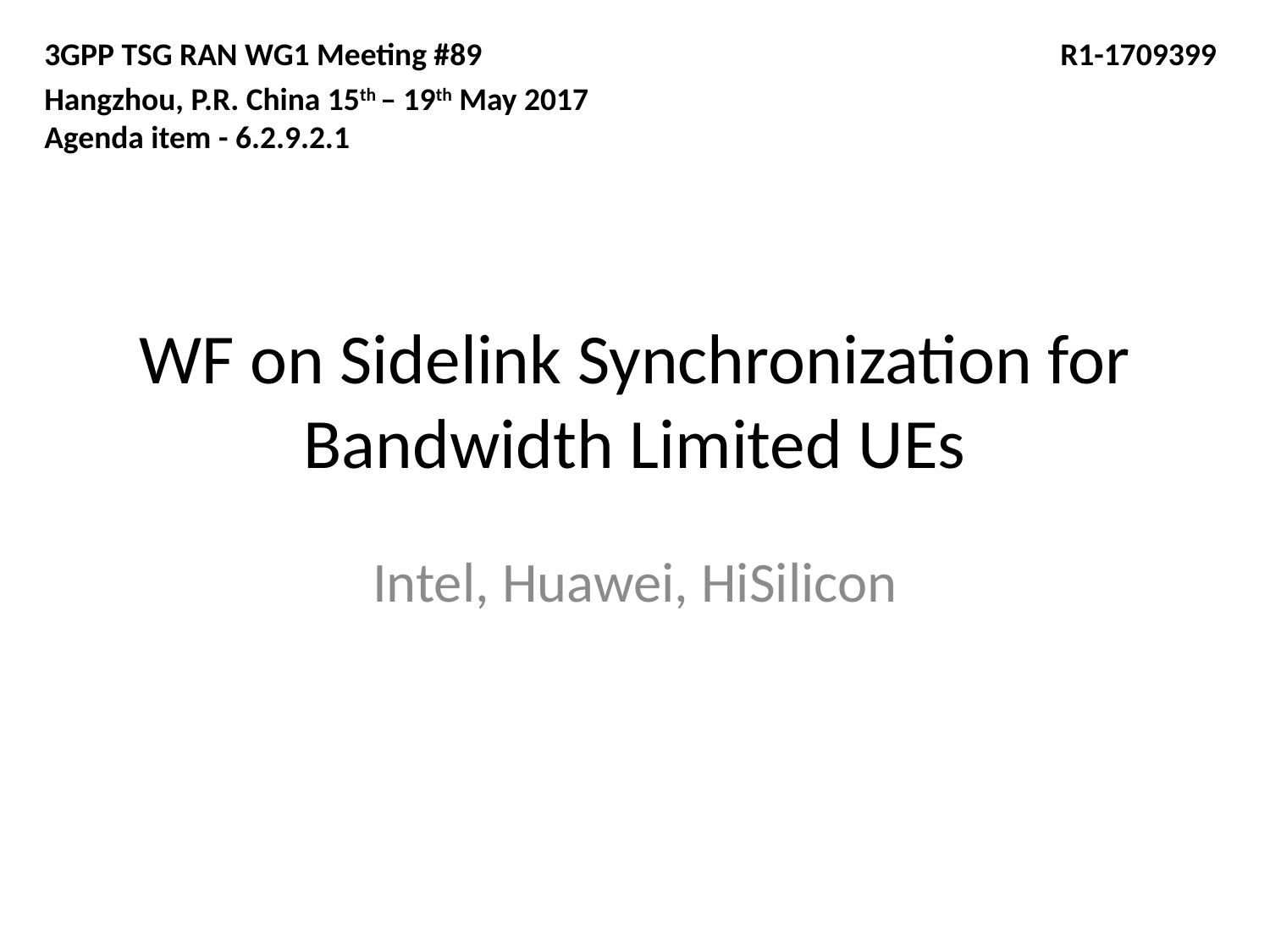

3GPP TSG RAN WG1 Meeting #89                                            	                  	R1-1709399
Hangzhou, P.R. China 15th – 19th May 2017
Agenda item - 6.2.9.2.1
# WF on Sidelink Synchronization for Bandwidth Limited UEs
Intel, Huawei, HiSilicon